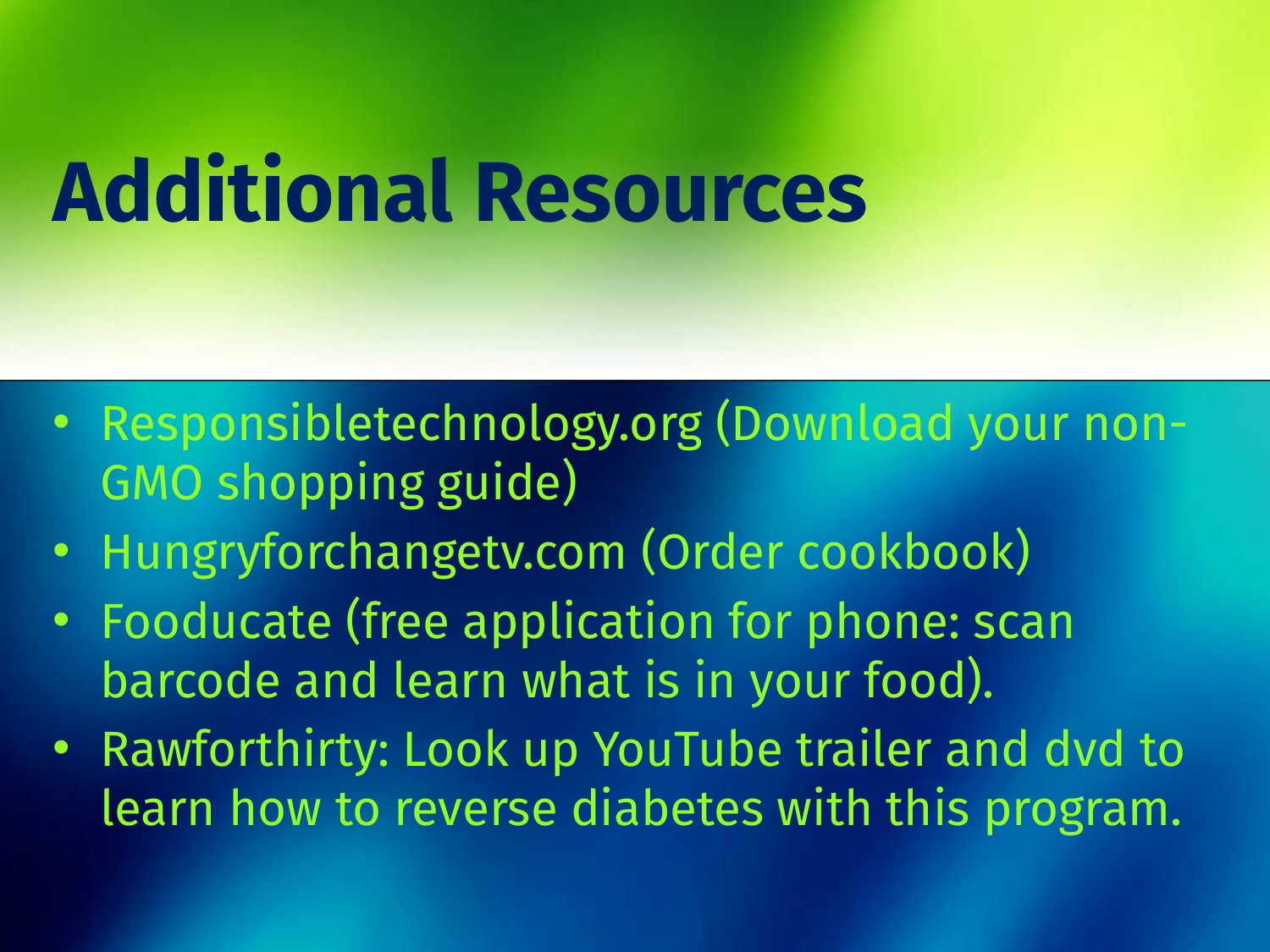

# Additional Resources
Responsibletechnology.org (Download your non- GMO shopping guide)
Hungryforchangetv.com (Order cookbook)
Fooducate (free application for phone: scan barcode and learn what is in your food).
Rawforthirty: Look up YouTube trailer and dvd to learn how to reverse diabetes with this program.